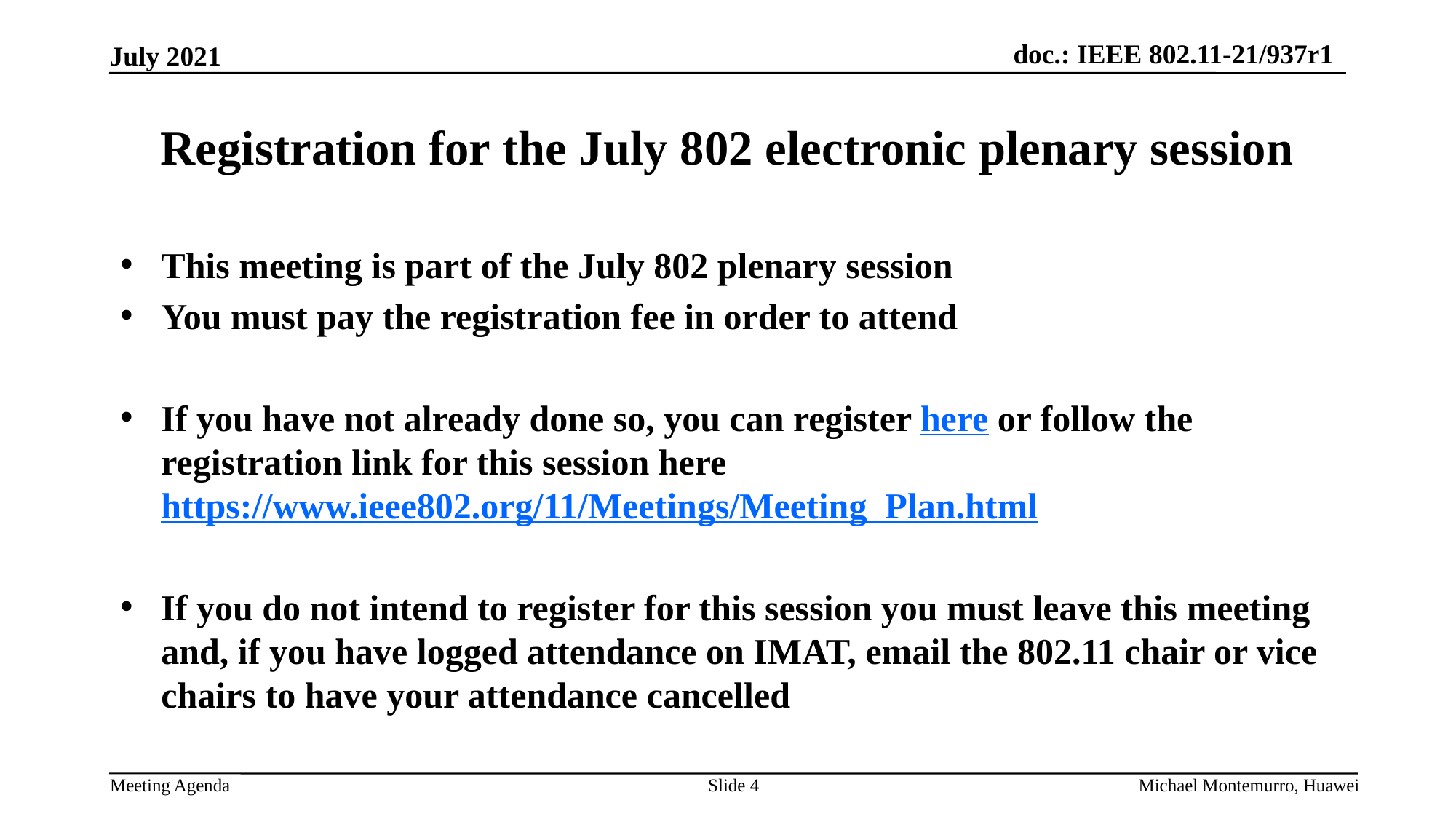

# Registration for the July 802 electronic plenary session
This meeting is part of the July 802 plenary session
You must pay the registration fee in order to attend

If you have not already done so, you can register here or follow the registration link for this session here https://www.ieee802.org/11/Meetings/Meeting_Plan.html

If you do not intend to register for this session you must leave this meeting and, if you have logged attendance on IMAT, email the 802.11 chair or vice chairs to have your attendance cancelled

Slide 4
Michael Montemurro, Huawei